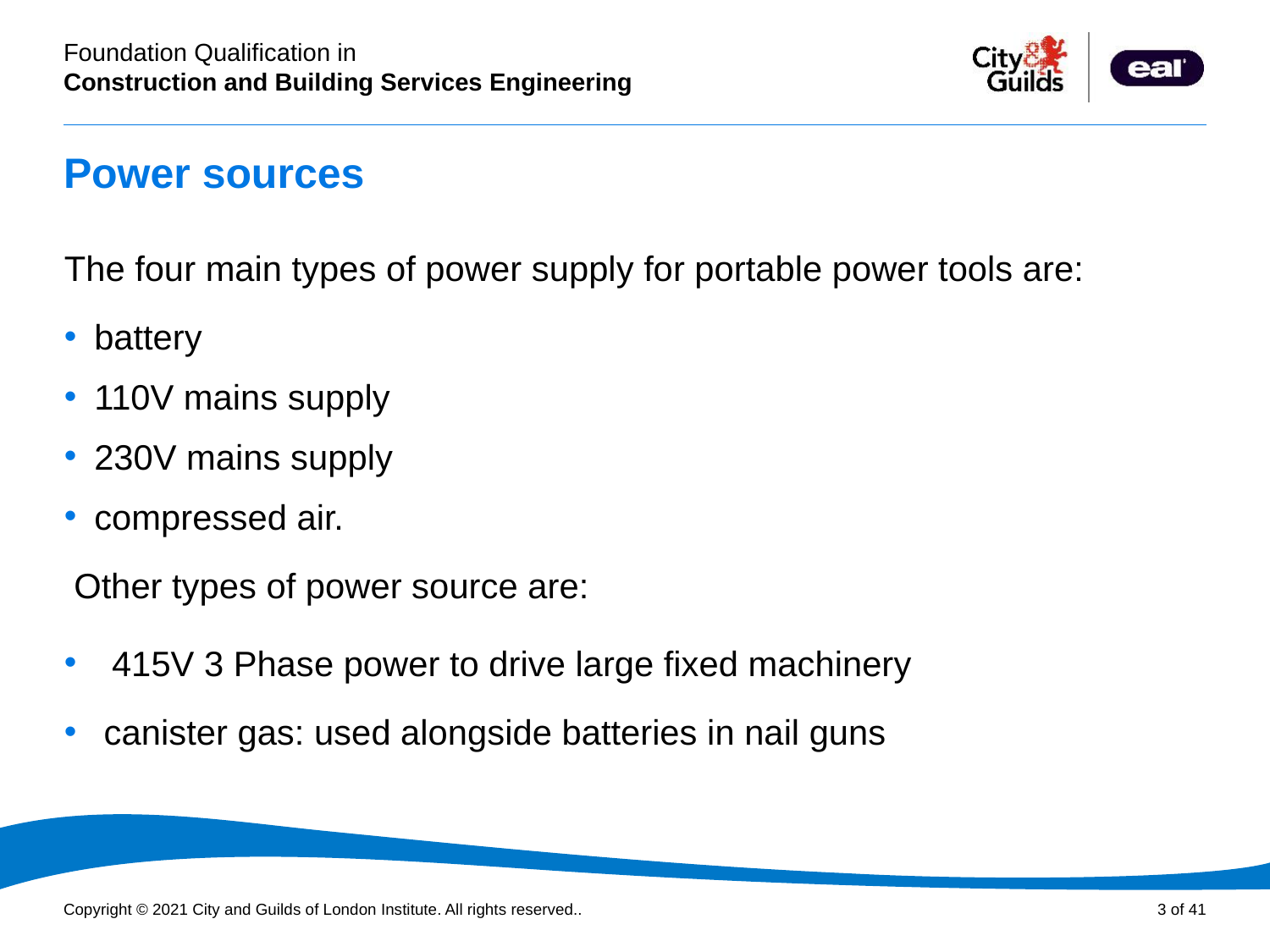

# Power sources
The four main types of power supply for portable power tools are:
battery
110V mains supply
230V mains supply
compressed air.
 Other types of power source are:
415V 3 Phase power to drive large fixed machinery
 canister gas: used alongside batteries in nail guns